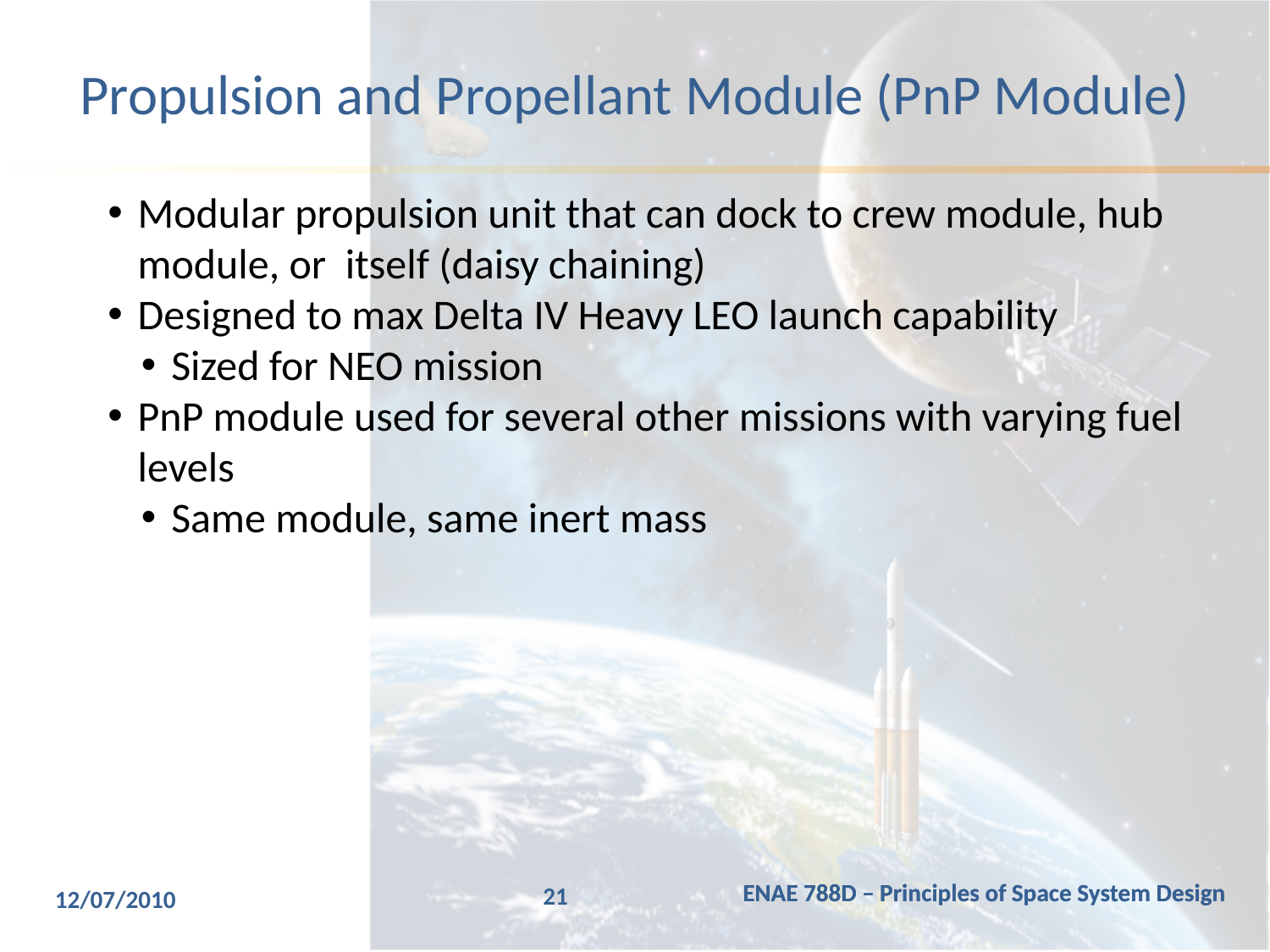

# Propulsion and Propellant Module (PnP Module)
Modular propulsion unit that can dock to crew module, hub module, or  itself (daisy chaining)
Designed to max Delta IV Heavy LEO launch capability
Sized for NEO mission
PnP module used for several other missions with varying fuel levels
Same module, same inert mass